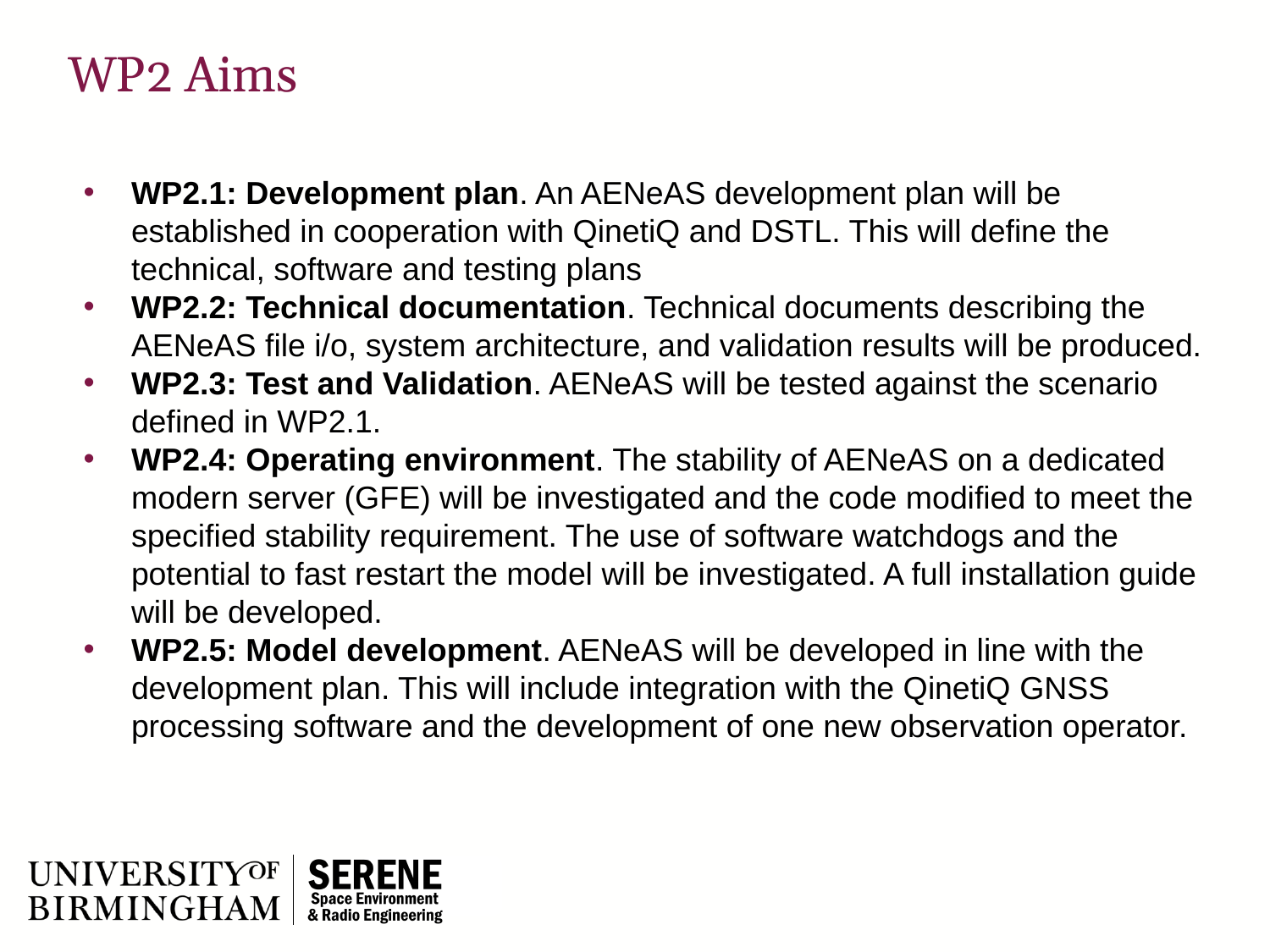

# WP2 Aims
WP2.1: Development plan. An AENeAS development plan will be established in cooperation with QinetiQ and DSTL. This will define the technical, software and testing plans
WP2.2: Technical documentation. Technical documents describing the AENeAS file i/o, system architecture, and validation results will be produced.
WP2.3: Test and Validation. AENeAS will be tested against the scenario defined in WP2.1.
WP2.4: Operating environment. The stability of AENeAS on a dedicated modern server (GFE) will be investigated and the code modified to meet the specified stability requirement. The use of software watchdogs and the potential to fast restart the model will be investigated. A full installation guide will be developed.
WP2.5: Model development. AENeAS will be developed in line with the development plan. This will include integration with the QinetiQ GNSS processing software and the development of one new observation operator.